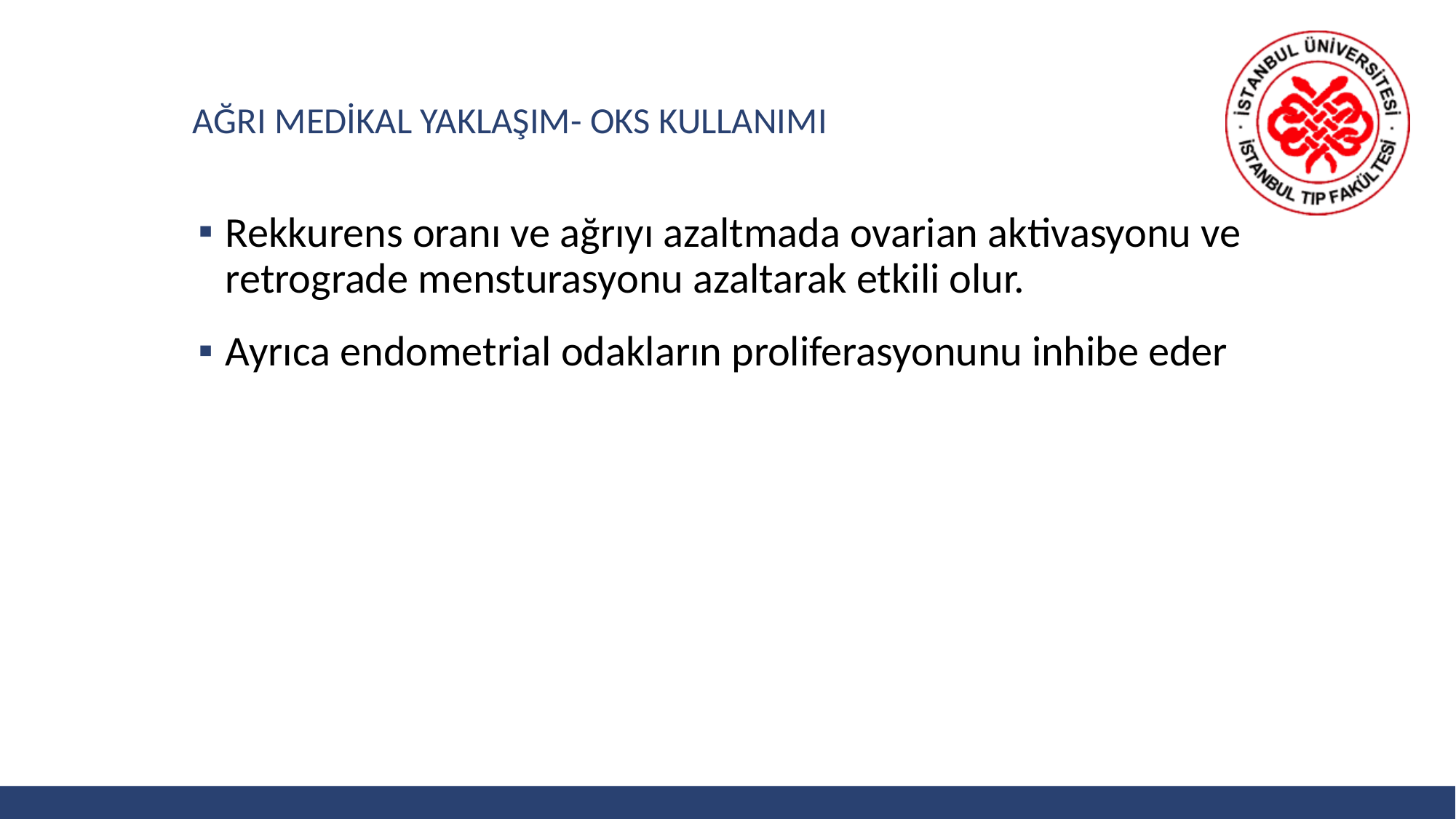

# AğrI MEDİkal yaklaşIm- OKS kullanIMI
Rekkurens oranı ve ağrıyı azaltmada ovarian aktivasyonu ve retrograde mensturasyonu azaltarak etkili olur.
Ayrıca endometrial odakların proliferasyonunu inhibe eder